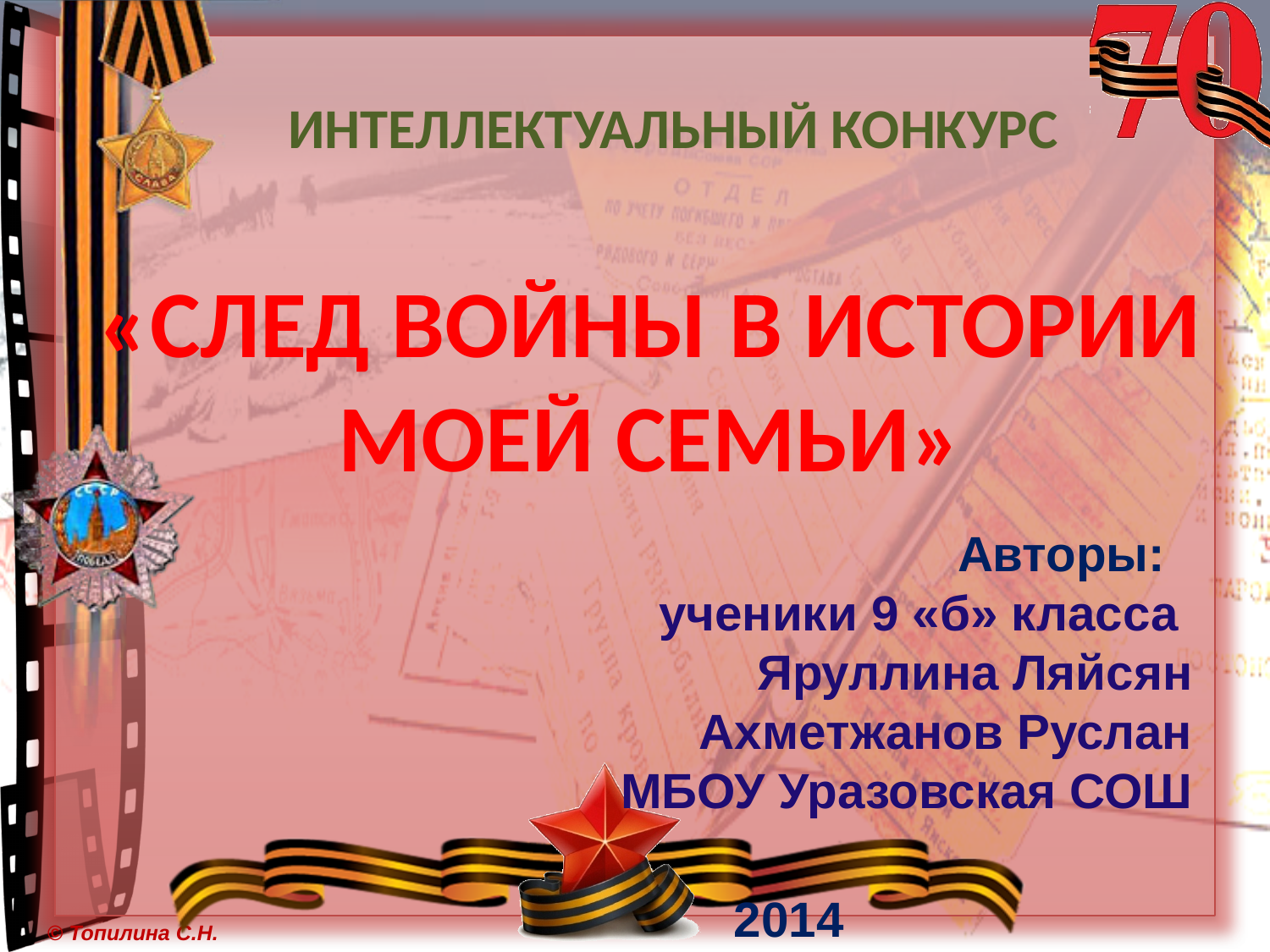

ИНТЕЛЛЕКТУАЛЬНЫЙ КОНКУРС
«СЛЕД ВОЙНЫ В ИСТОРИИ
МОЕЙ СЕМЬИ»

Авторы:
ученики 9 «б» класса
Яруллина Ляйсян
Ахметжанов Руслан
МБОУ Уразовская СОШ
                                                        2014